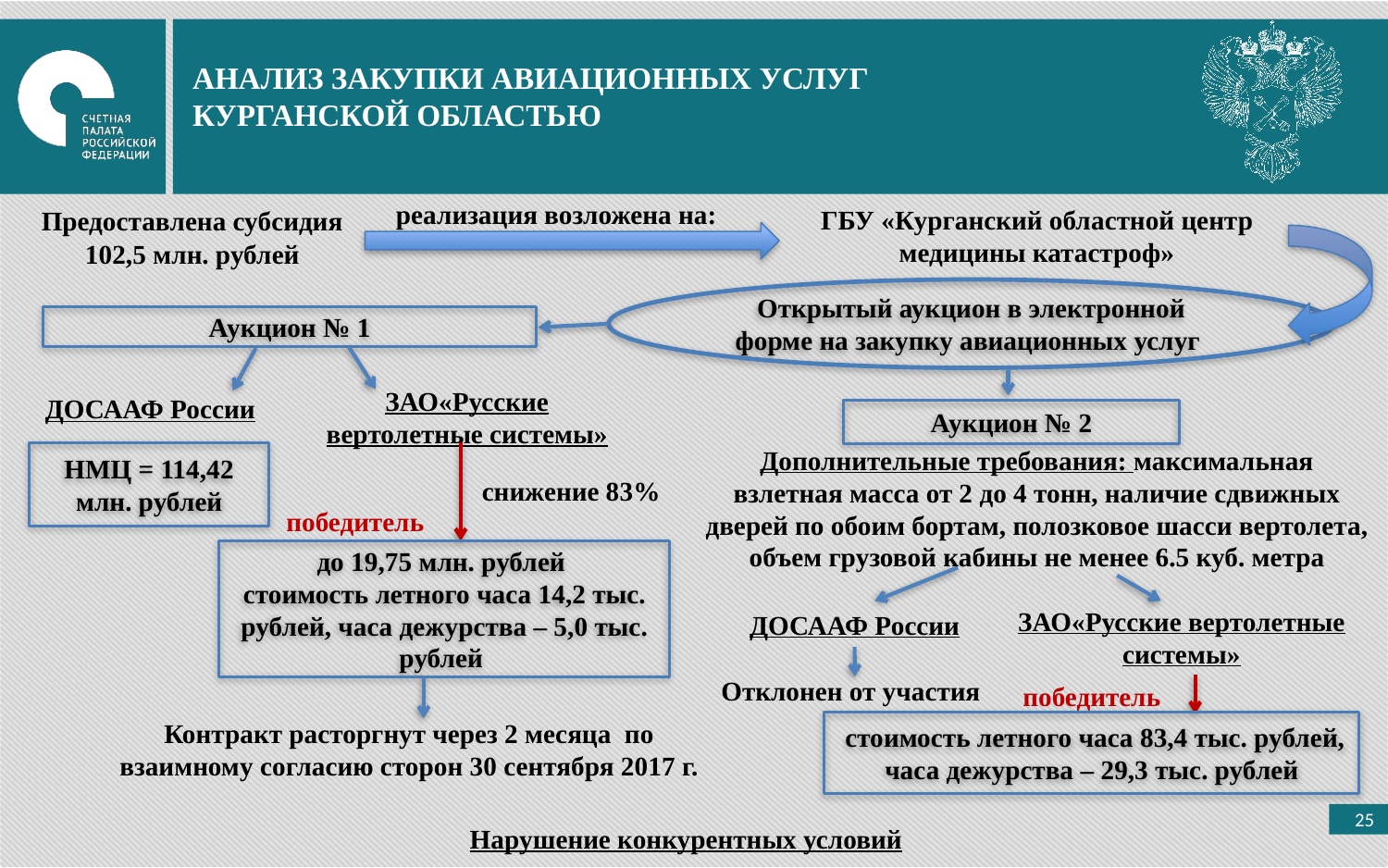

АНАЛИЗ ЗАКУПКИ АВИАЦИОННЫХ УСЛУГ
КУРГАНСКОЙ ОБЛАСТЬЮ
реализация возложена на:
ГБУ «Курганский областной центр медицины катастроф»
Предоставлена субсидия 102,5 млн. рублей

Открытый аукцион в электронной форме на закупку авиационных услуг
Аукцион № 1
ЗАО«Русские вертолетные системы»
ДОСААФ России
Аукцион № 2
Дополнительные требования: максимальная взлетная масса от 2 до 4 тонн, наличие сдвижных дверей по обоим бортам, полозковое шасси вертолета, объем грузовой кабины не менее 6.5 куб. метра
НМЦ = 114,42 млн. рублей
снижение 83%
победитель
до 19,75 млн. рублей
стоимость летного часа 14,2 тыс. рублей, часа дежурства – 5,0 тыс. рублей
ЗАО«Русские вертолетные системы»
ДОСААФ России
Отклонен от участия
победитель
Контракт расторгнут через 2 месяца  по взаимному согласию сторон 30 сентября 2017 г.
 стоимость летного часа 83,4 тыс. рублей, часа дежурства – 29,3 тыс. рублей
Нарушение конкурентных условий